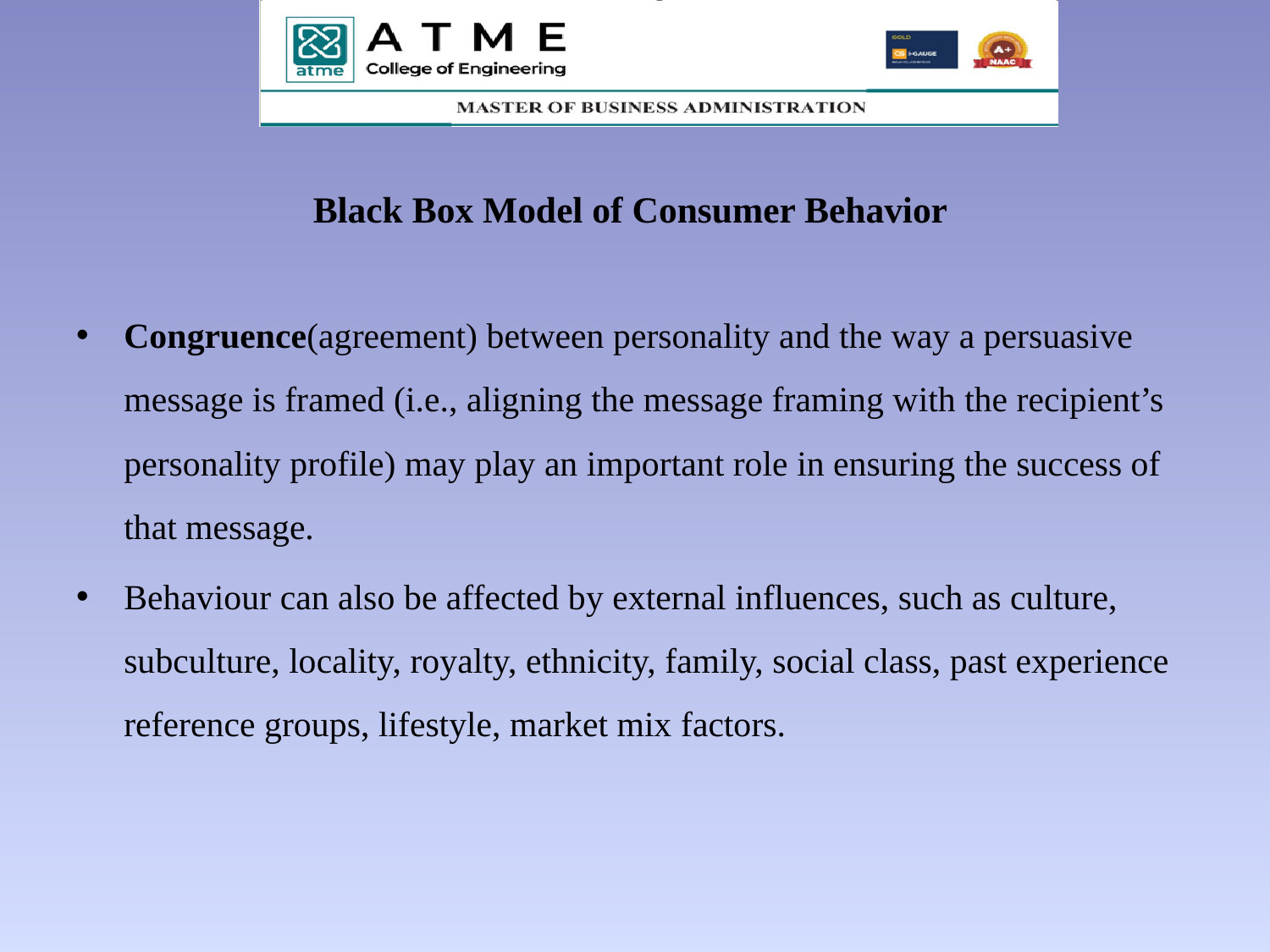

# Black Box Model of Consumer Behavior
Congruence(agreement) between personality and the way a persuasive message is framed (i.e., aligning the message framing with the recipient’s personality profile) may play an important role in ensuring the success of that message.
Behaviour can also be affected by external influences, such as culture, subculture, locality, royalty, ethnicity, family, social class, past experience reference groups, lifestyle, market mix factors.